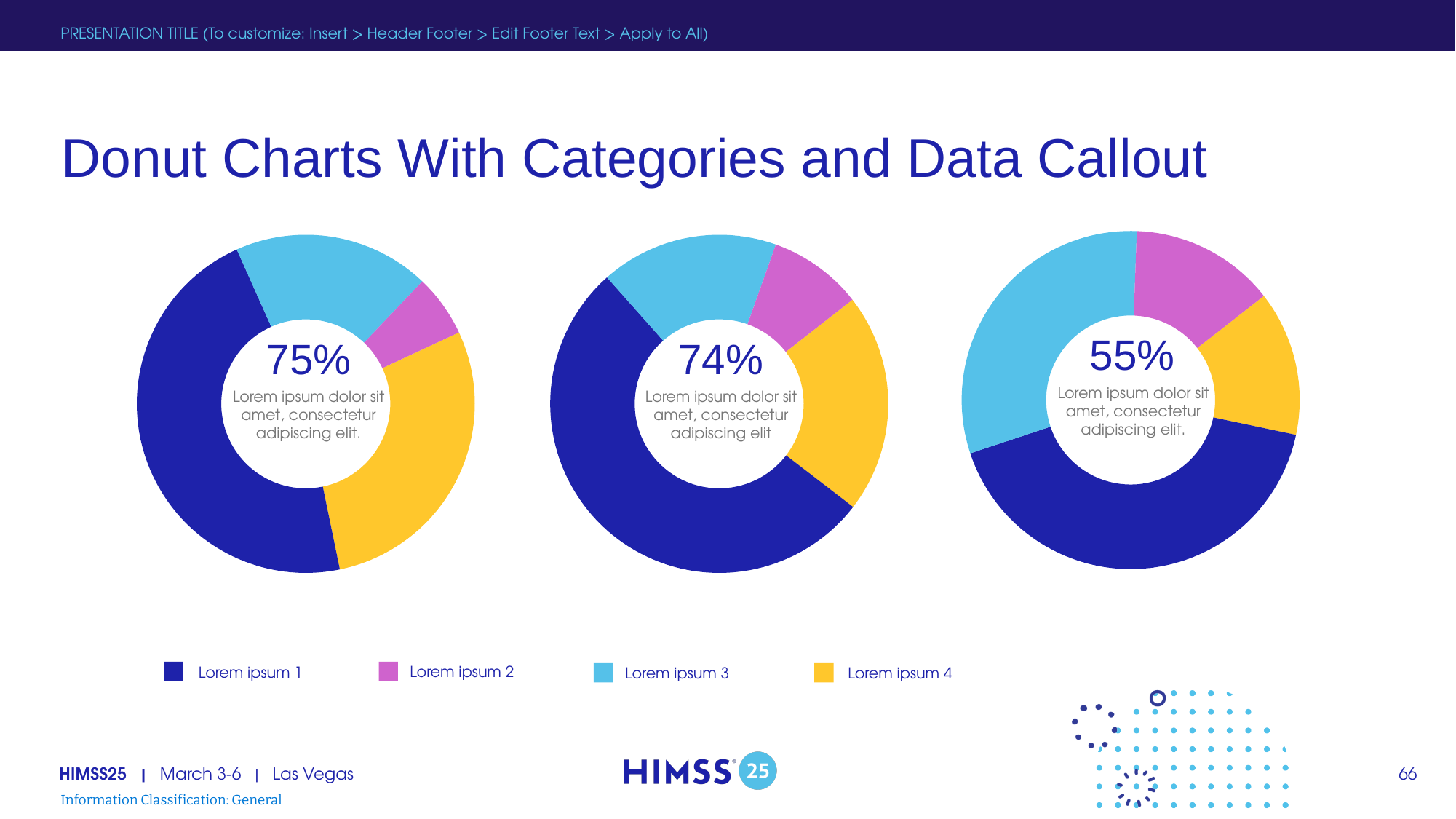

PRESENTATION TITLE (To customize: Insert > Header Footer > Edit Footer Text > Apply to All)
# Donut Charts With Categories and Data Callout

### Chart

| Category | Sales |
|---|---|
| Critical | 0.14 |
| Very important | 0.42 |
| XXX | 0.31 |
| XXXXX | 0.14 |

### Chart

| Category | Sales |
|---|---|
| Critical | 0.29 |
| Very important | 0.47 |
| XXX | 0.19 |
| XXXXX | 0.06 |
75%
Lorem ipsum dolor sit amet, consectetur adipiscing elit.

### Chart

| Category | Sales |
|---|---|
| lorem ipsum | 0.21 |
| lorem ipsum | 0.53 |
| lorem ipsum | 0.17 |
| XXXXX | 0.09 |
55%
74%
Lorem ipsum dolor sit amet, consectetur adipiscing elit.
Lorem ipsum dolor sit amet, consectetur adipiscing elit

Lorem ipsum 2
Lorem ipsum 1

Lorem ipsum 3
Lorem ipsum 4
66